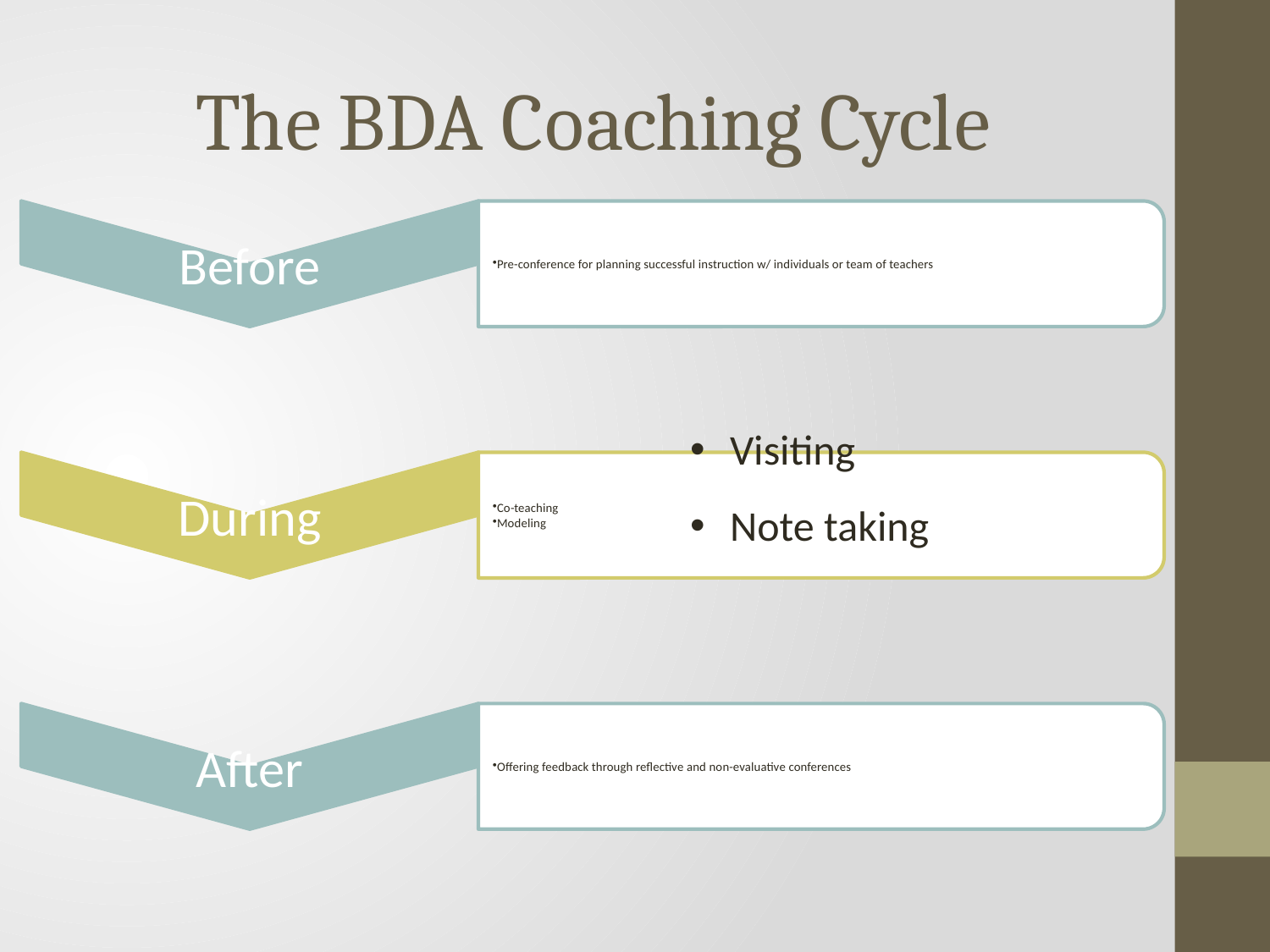

# The BDA Coaching Cycle
Before
Pre-conference for planning successful instruction w/ individuals or team of teachers
During
Co-teaching
After
Offering feedback through reflective and non-evaluative conferences
Modeling
Visiting
Note taking